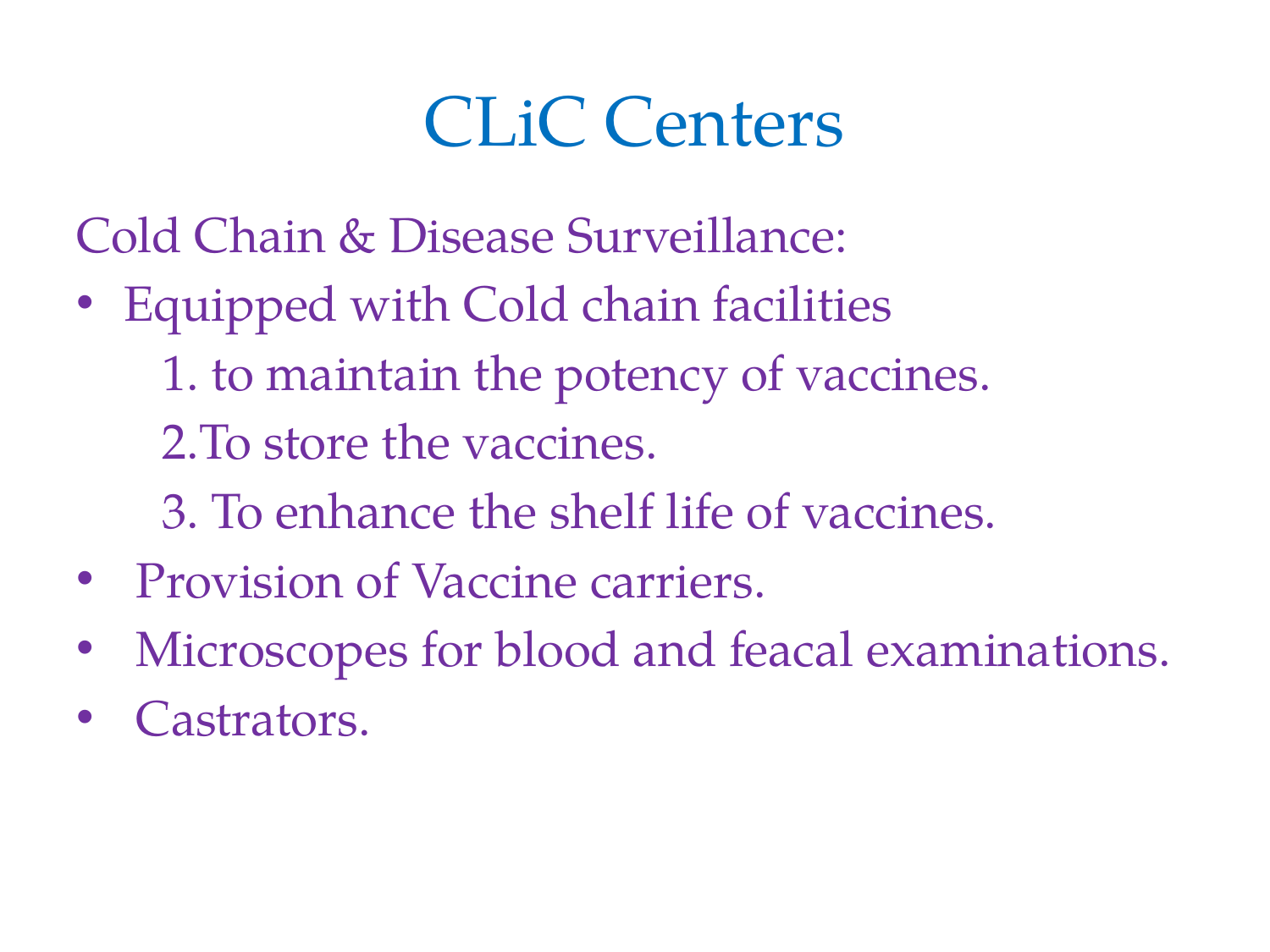

# CLiC Centers
Cold Chain & Disease Surveillance:
Equipped with Cold chain facilities
       1. to maintain the potency of vaccines.
       2.To store the vaccines.
       3. To enhance the shelf life of vaccines.
 Provision of Vaccine carriers.
 Microscopes for blood and feacal examinations.
 Castrators.